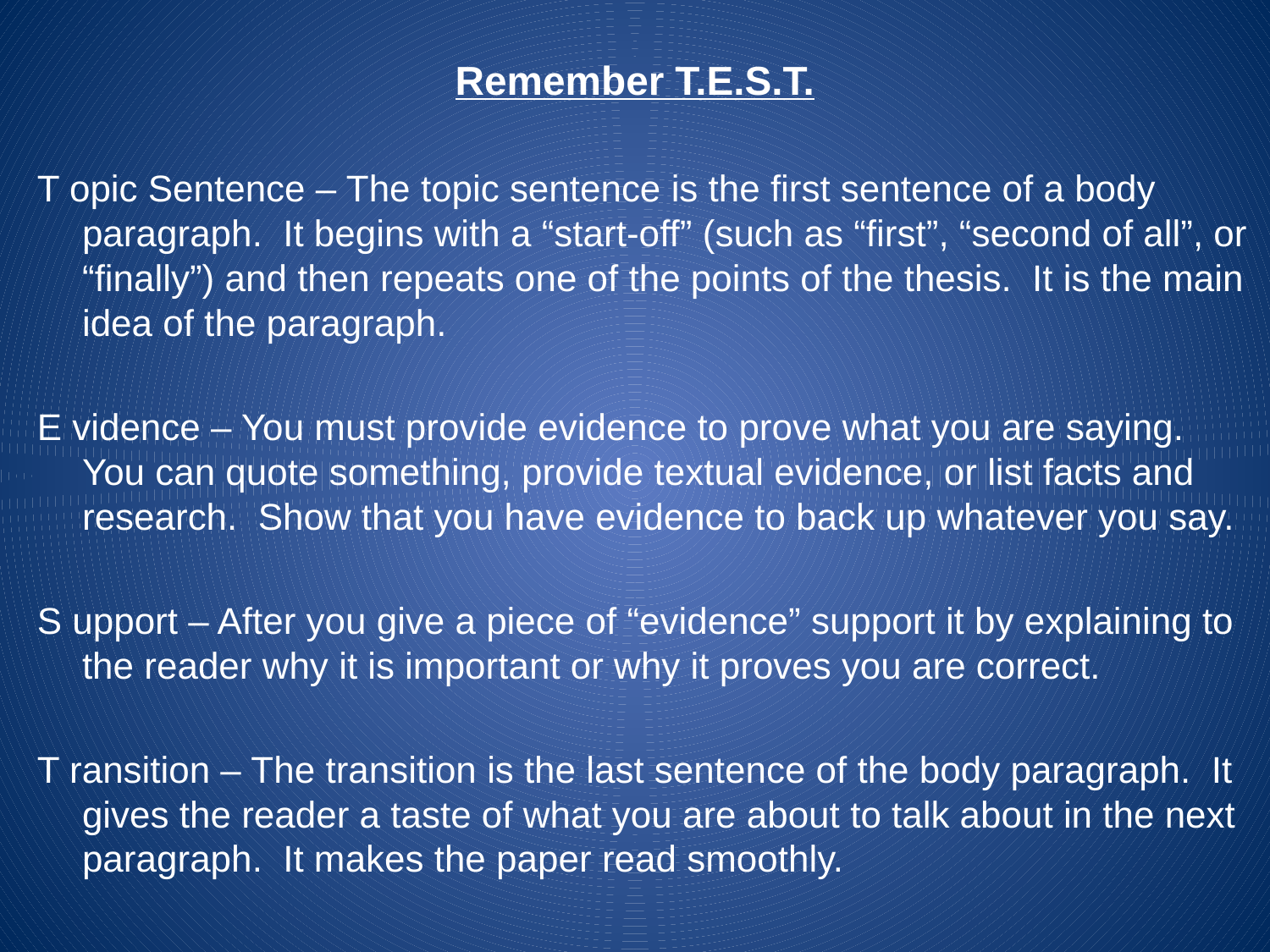

# Remember T.E.S.T.
T opic Sentence – The topic sentence is the first sentence of a body paragraph.  It begins with a “start-off” (such as “first”, “second of all”, or “finally”) and then repeats one of the points of the thesis.  It is the main idea of the paragraph.

E vidence – You must provide evidence to prove what you are saying.  You can quote something, provide textual evidence, or list facts and research.  Show that you have evidence to back up whatever you say.

S upport – After you give a piece of “evidence” support it by explaining to the reader why it is important or why it proves you are correct.

T ransition – The transition is the last sentence of the body paragraph.  It gives the reader a taste of what you are about to talk about in the next paragraph.  It makes the paper read smoothly.